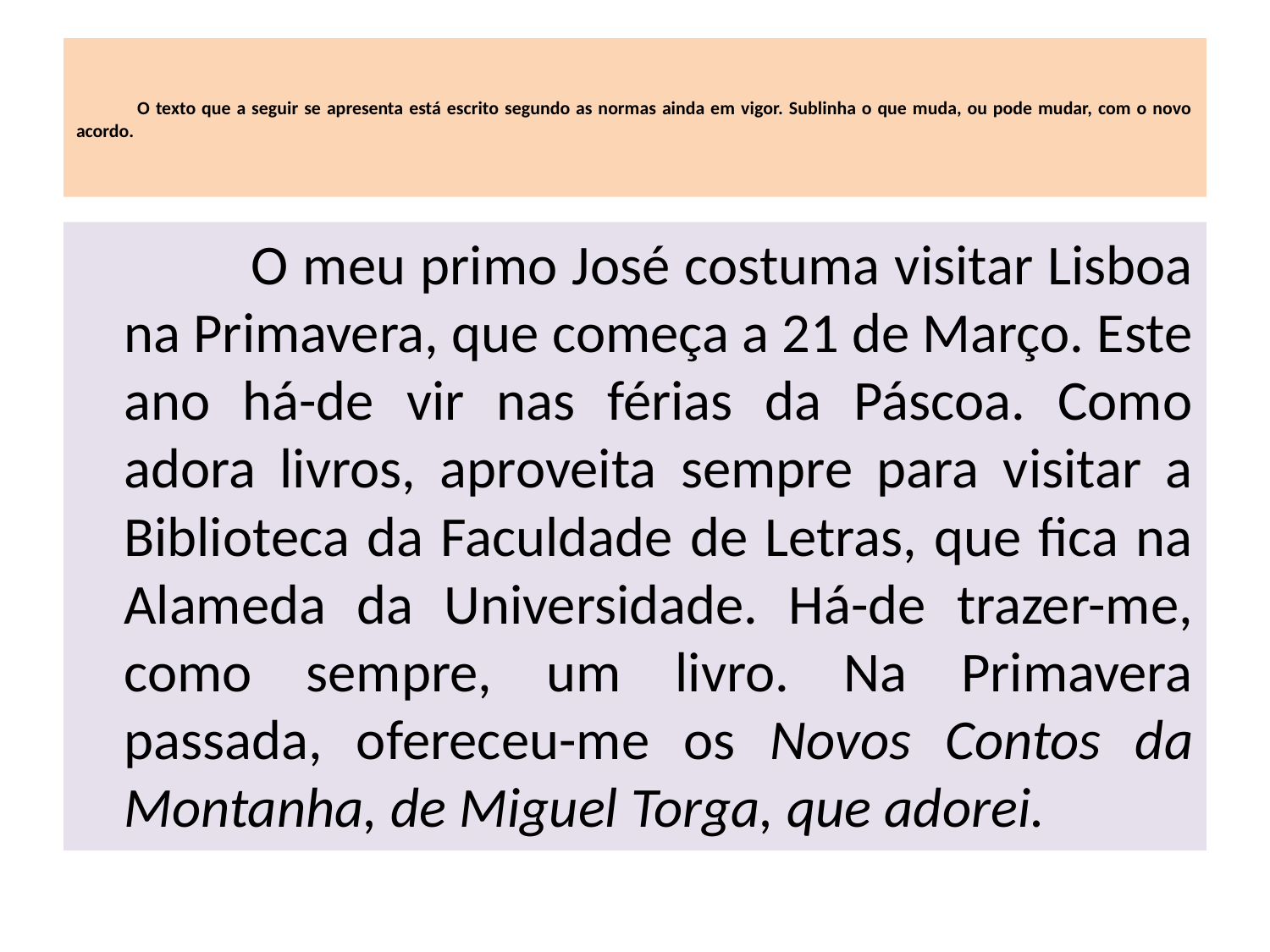

# O texto que a seguir se apresenta está escrito segundo as normas ainda em vigor. Sublinha o que muda, ou pode mudar, com o novo acordo.
		O meu primo José costuma visitar Lisboa na Primavera, que começa a 21 de Março. Este ano há-de vir nas férias da Páscoa. Como adora livros, aproveita sempre para visitar a Biblioteca da Faculdade de Letras, que fica na Alameda da Universidade. Há-de trazer-me, como sempre, um livro. Na Primavera passada, ofereceu-me os Novos Contos da Montanha, de Miguel Torga, que adorei.